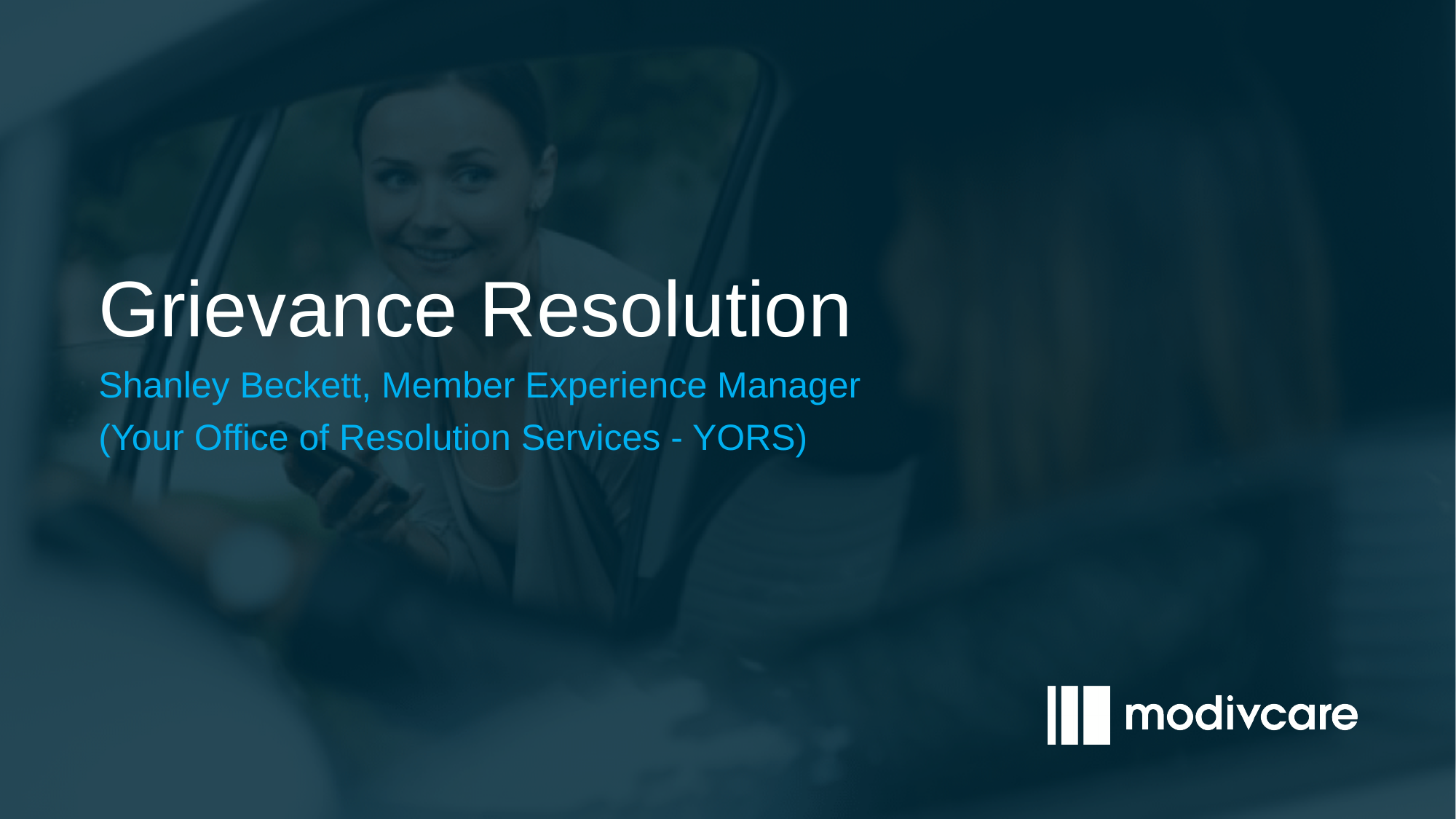

​Grievance Resolution
Shanley Beckett, Member Experience Manager
(Your Office of Resolution Services - YORS)